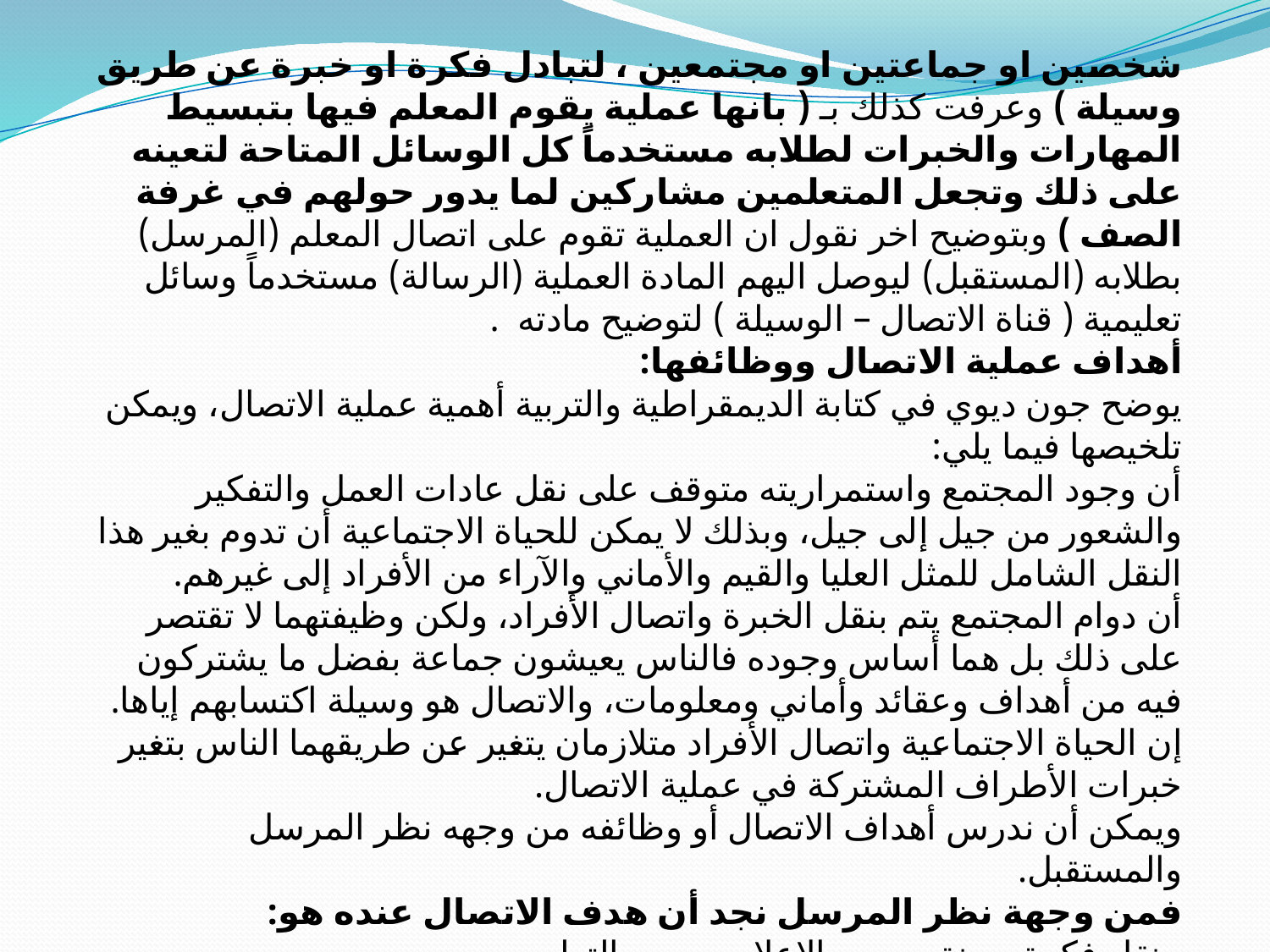

شخصين او جماعتين او مجتمعين ، لتبادل فكرة او خبرة عن طريق وسيلة ) وعرفت كذلك بـ ( بانها عملية يقوم المعلم فيها بتبسيط المهارات والخبرات لطلابه مستخدماً كل الوسائل المتاحة لتعينه على ذلك وتجعل المتعلمين مشاركين لما يدور حولهم في غرفة الصف ) وبتوضيح اخر نقول ان العملية تقوم على اتصال المعلم (المرسل) بطلابه (المستقبل) ليوصل اليهم المادة العملية (الرسالة) مستخدماً وسائل تعليمية ( قناة الاتصال – الوسيلة ) لتوضيح مادته  .
أهداف عملية الاتصال ووظائفها:
يوضح جون ديوي في كتابة الديمقراطية والتربية أهمية عملية الاتصال، ويمكن تلخيصها فيما يلي:
أن وجود المجتمع واستمراريته متوقف على نقل عادات العمل والتفكير والشعور من جيل إلى جيل، وبذلك لا يمكن للحياة الاجتماعية أن تدوم بغير هذا النقل الشامل للمثل العليا والقيم والأماني والآراء من الأفراد إلى غيرهم.
أن دوام المجتمع يتم بنقل الخبرة واتصال الأفراد، ولكن وظيفتهما لا تقتصر على ذلك بل هما أساس وجوده فالناس يعيشون جماعة بفضل ما يشتركون فيه من أهداف وعقائد وأماني ومعلومات، والاتصال هو وسيلة اكتسابهم إياها.
إن الحياة الاجتماعية واتصال الأفراد متلازمان يتغير عن طريقهما الناس بتغير خبرات الأطراف المشتركة في عملية الاتصال.
ويمكن أن ندرس أهداف الاتصال أو وظائفه من وجهه نظر المرسل والمستقبل.
فمن وجهة نظر المرسل نجد أن هدف الاتصال عنده هو:
- نقل فكرة معينة.         - الإعلام.         - التعليم.
- الإقناع.                       - الترفيه.